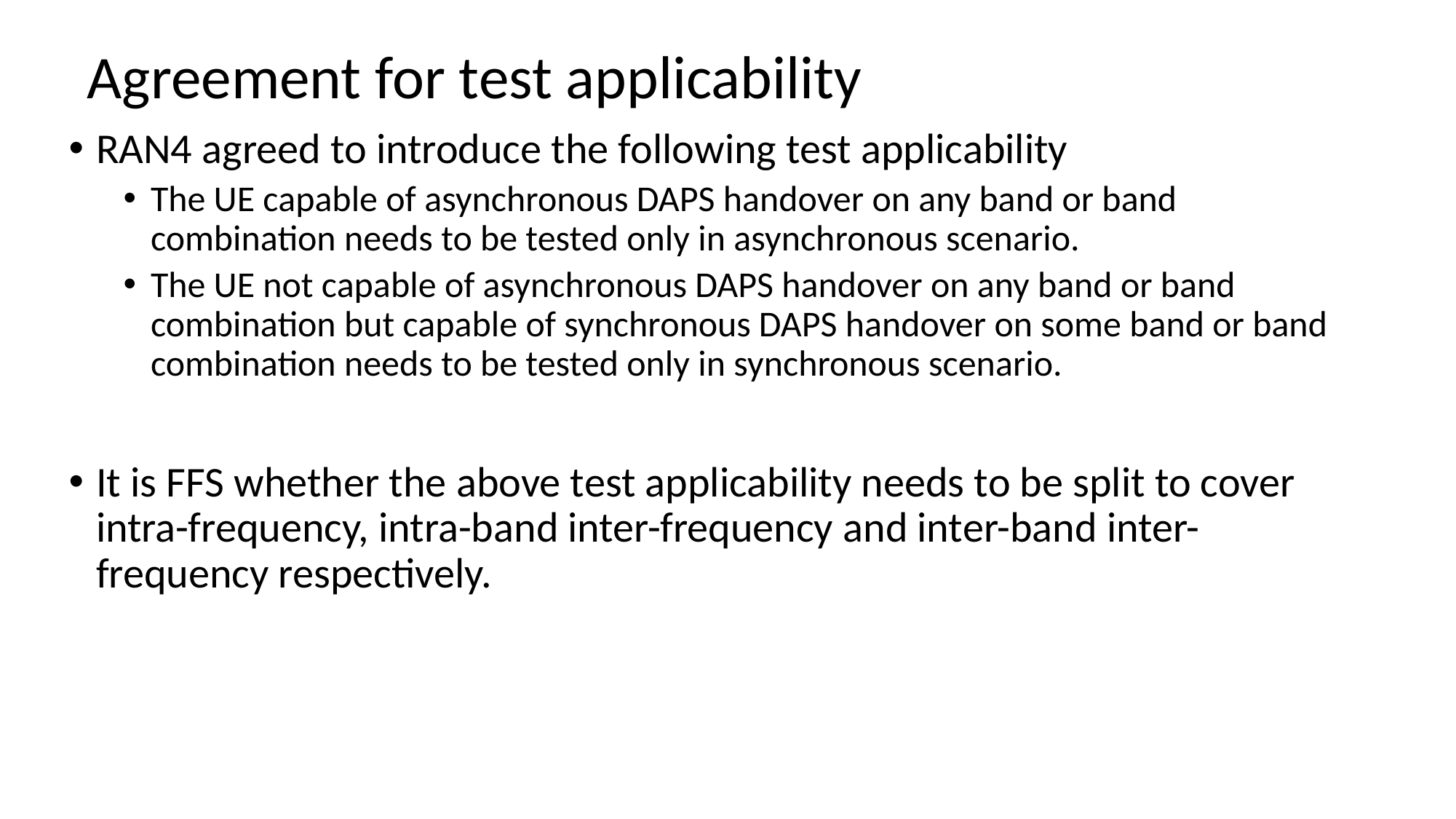

# Agreement for test applicability
RAN4 agreed to introduce the following test applicability
The UE capable of asynchronous DAPS handover on any band or band combination needs to be tested only in asynchronous scenario.
The UE not capable of asynchronous DAPS handover on any band or band combination but capable of synchronous DAPS handover on some band or band combination needs to be tested only in synchronous scenario.

It is FFS whether the above test applicability needs to be split to cover intra-frequency, intra-band inter-frequency and inter-band inter-frequency respectively.